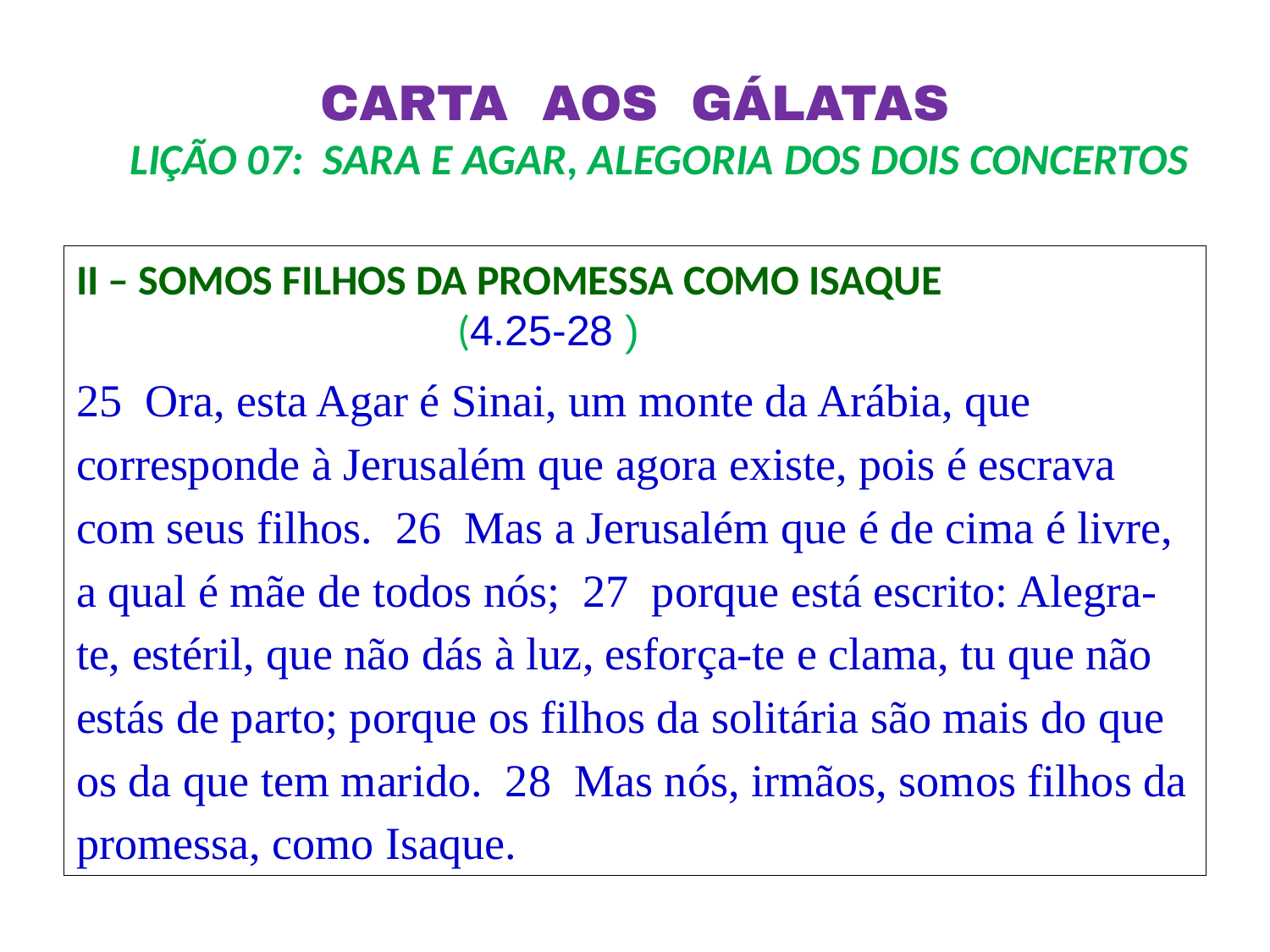

# CARTA  AOS  GÁLATAS LIÇÃO 07:  SARA E AGAR, ALEGORIA DOS DOIS CONCERTOS
II – SOMOS FILHOS DA PROMESSA COMO ISAQUE
			(4.25-28 )
25  Ora, esta Agar é Sinai, um monte da Arábia, que corresponde à Jerusalém que agora existe, pois é escrava com seus filhos.  26  Mas a Jerusalém que é de cima é livre, a qual é mãe de todos nós;  27  porque está escrito: Alegra-te, estéril, que não dás à luz, esforça-te e clama, tu que não estás de parto; porque os filhos da solitária são mais do que os da que tem marido.  28  Mas nós, irmãos, somos filhos da promessa, como Isaque.